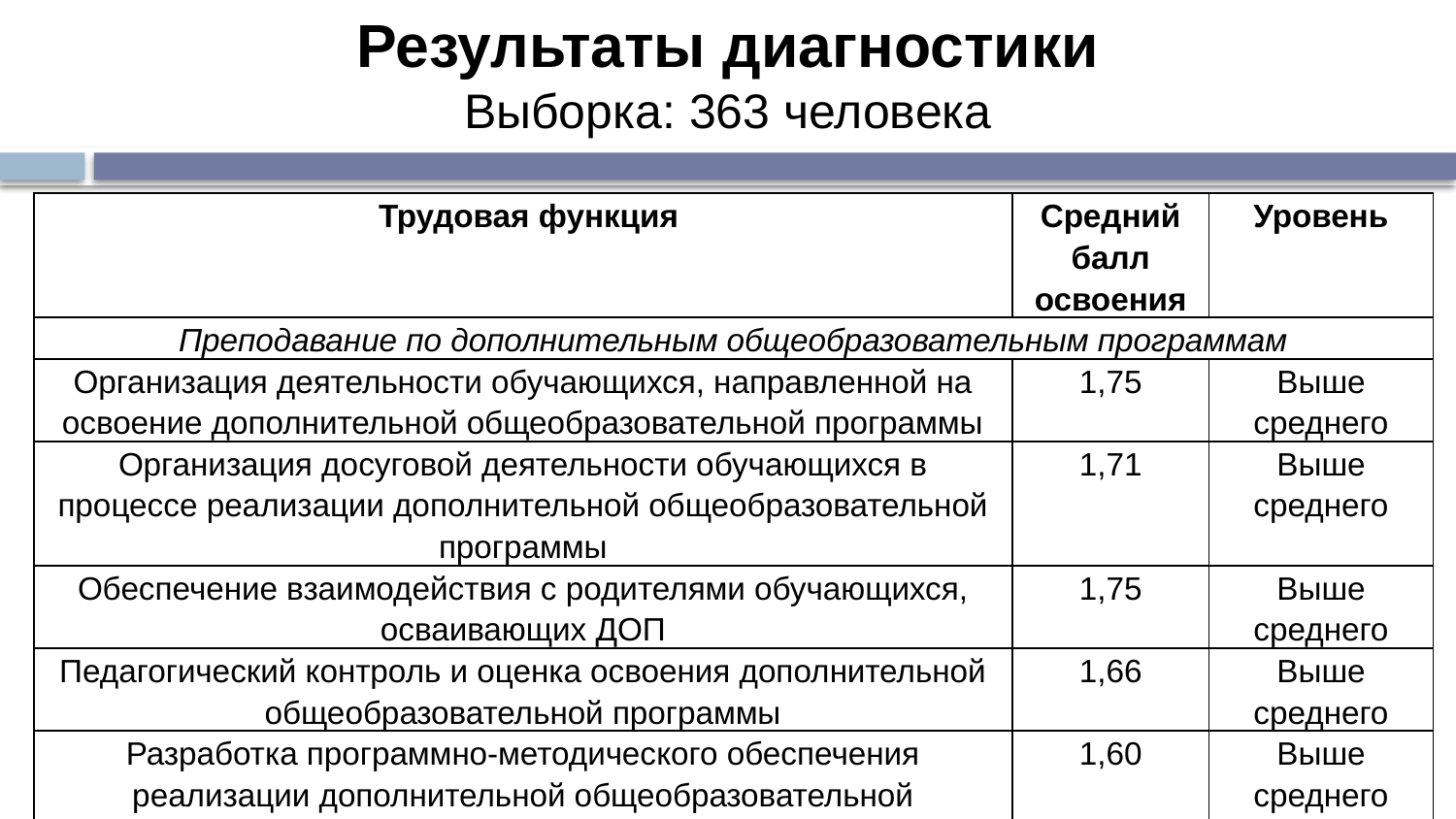

# Результаты диагностики Выборка: 363 человека
| Трудовая функция | Средний балл освоения | Уровень |
| --- | --- | --- |
| Преподавание по дополнительным общеобразовательным программам |  |  |
| Организация деятельности обучающихся, направленной на освоение дополнительной общеобразовательной программы | 1,75 | Выше среднего |
| Организация досуговой деятельности обучающихся в процессе реализации дополнительной общеобразовательной программы | 1,71 | Выше среднего |
| Обеспечение взаимодействия с родителями обучающихся, осваивающих ДОП | 1,75 | Выше среднего |
| Педагогический контроль и оценка освоения дополнительной общеобразовательной программы | 1,66 | Выше среднего |
| Разработка программно-методического обеспечения реализации дополнительной общеобразовательной программы | 1,60 | Выше среднего |